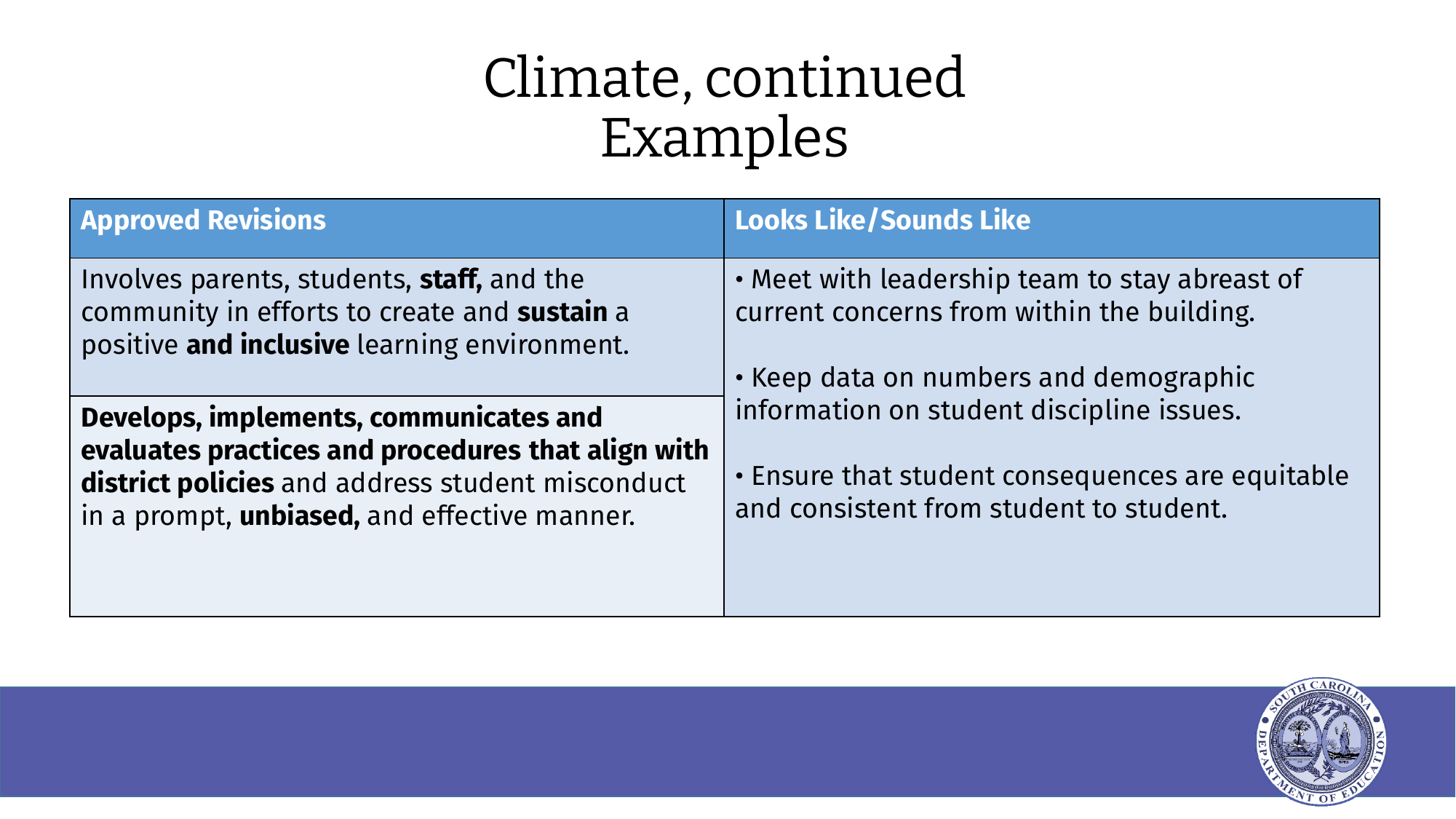

# Climate, continued Examples
| Approved Revisions | Looks Like/Sounds Like |
| --- | --- |
| Involves parents, students, staff, and the community in efforts to create and sustain a positive and inclusive learning environment. | • Meet with leadership team to stay abreast of current concerns from within the building. • Keep data on numbers and demographic information on student discipline issues. • Ensure that student consequences are equitable and consistent from student to student. |
| Develops, implements, communicates and evaluates practices and procedures that align with district policies and address student misconduct in a prompt, unbiased, and effective manner. |  |